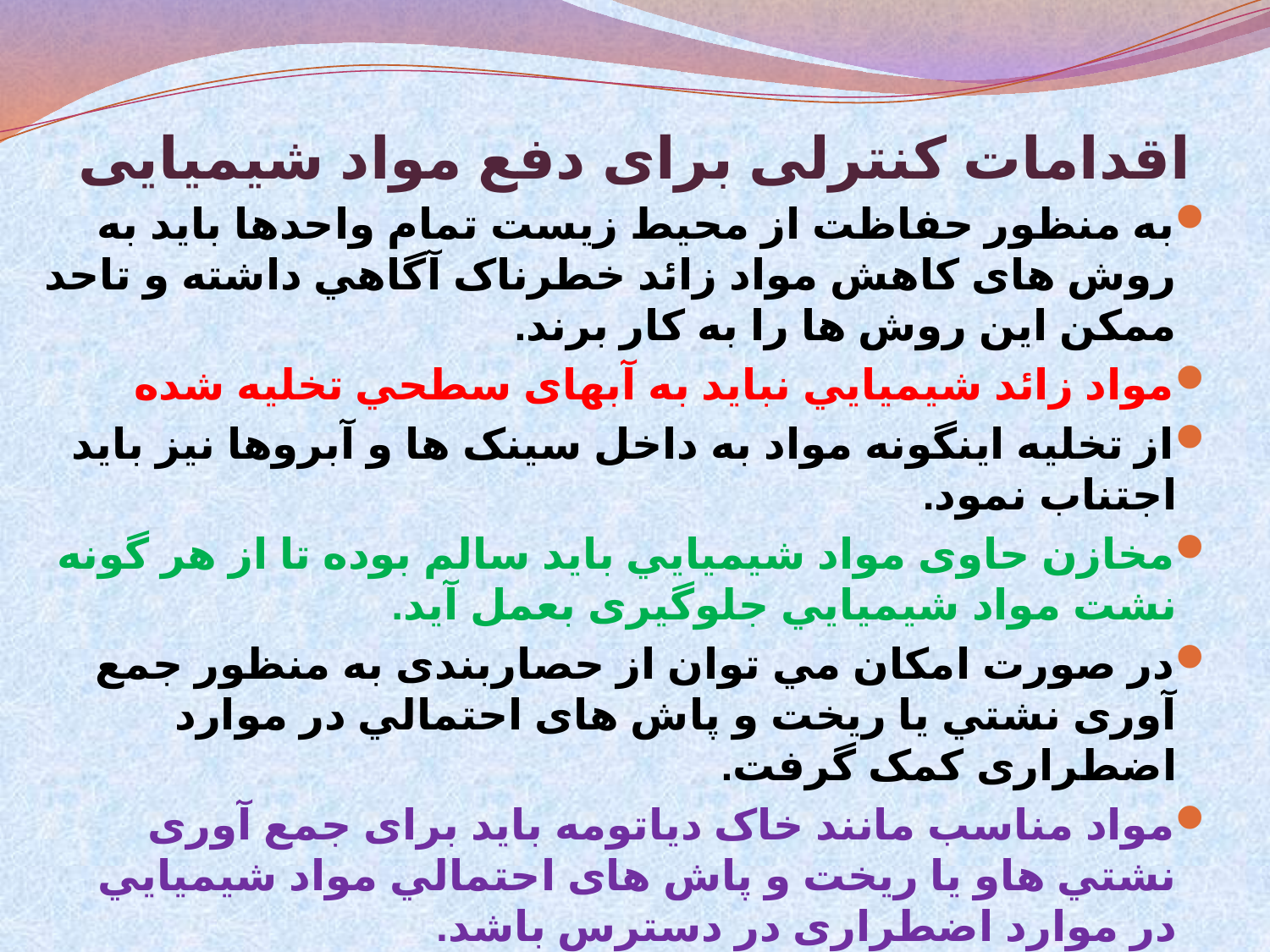

# اقدامات کنترلی برای دفع مواد شیمیایی
به منظور حفاظت از محيط زيست تمام واحدها بايد به روش های كاهش مواد زائد خطرناک آگاهي داشته و تاحد ممكن اين روش ها را به كار برند.
مواد زائد شيميايي نبايد به آبهای سطحي تخليه شده
از تخليه اينگونه مواد به داخل سينک ها و آبروها نيز بايد اجتناب نمود.
مخازن حاوی مواد شيميايي بايد سالم بوده تا از هر گونه نشت مواد شيميايي جلوگيری بعمل آيد.
در صورت امكان مي توان از حصاربندی به منظور جمع آوری نشتي يا ريخت و پاش های احتمالي در موارد اضطراری كمک گرفت.
مواد مناسب مانند خاک دياتومه بايد برای جمع آوری نشتي هاو يا ريخت و پاش های احتمالي مواد شيميايي در موارد اضطراری در دسترس باشد.
مواد شیمیایی باید مطابق با الزامات زیست محیطی به گونه ای دفع شوند که ریسکی برای کارگران، جامعه و محیط زیست نداشته باشند.